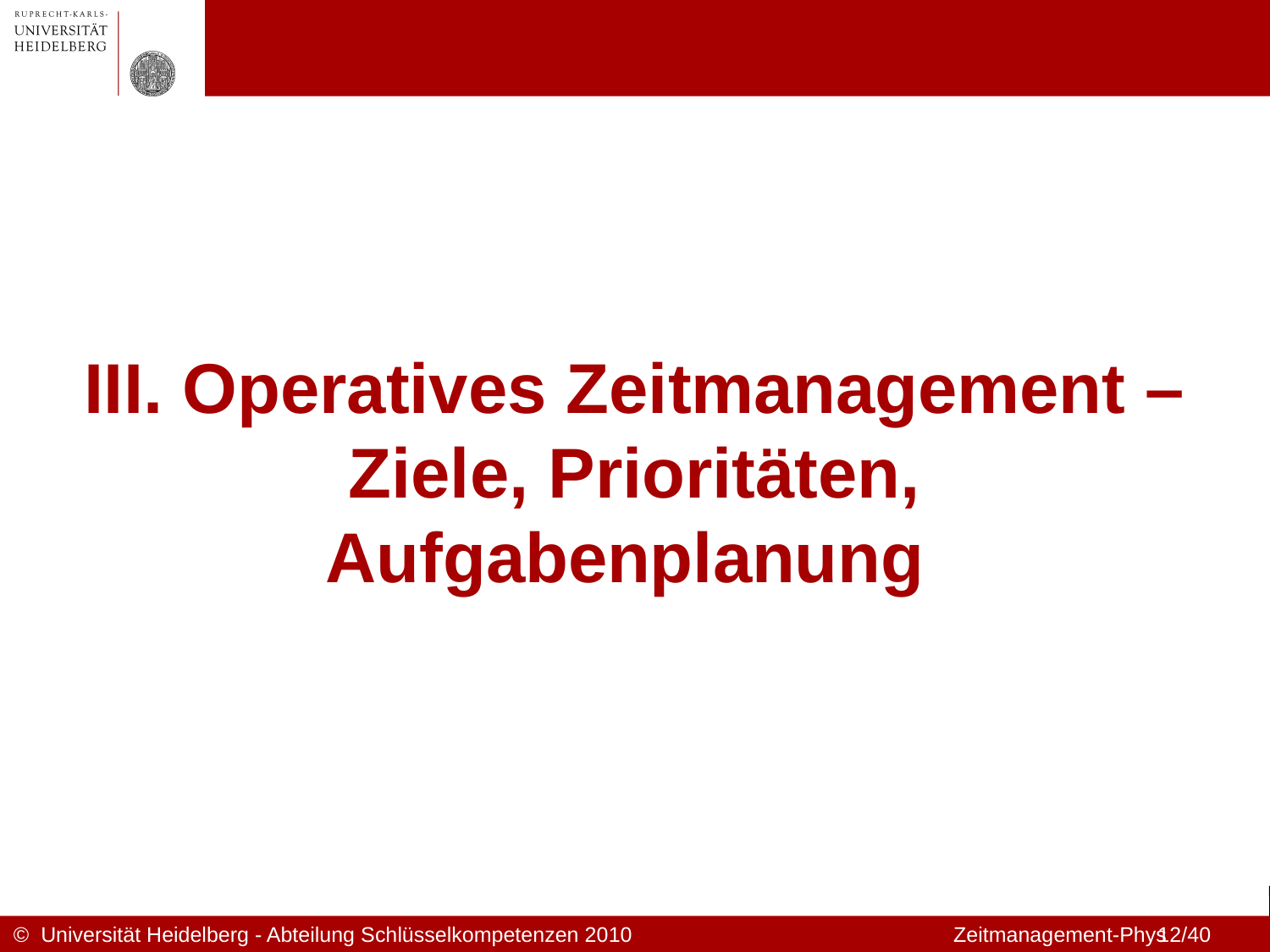

III. Operatives Zeitmanagement – Ziele, Prioritäten, Aufgabenplanung